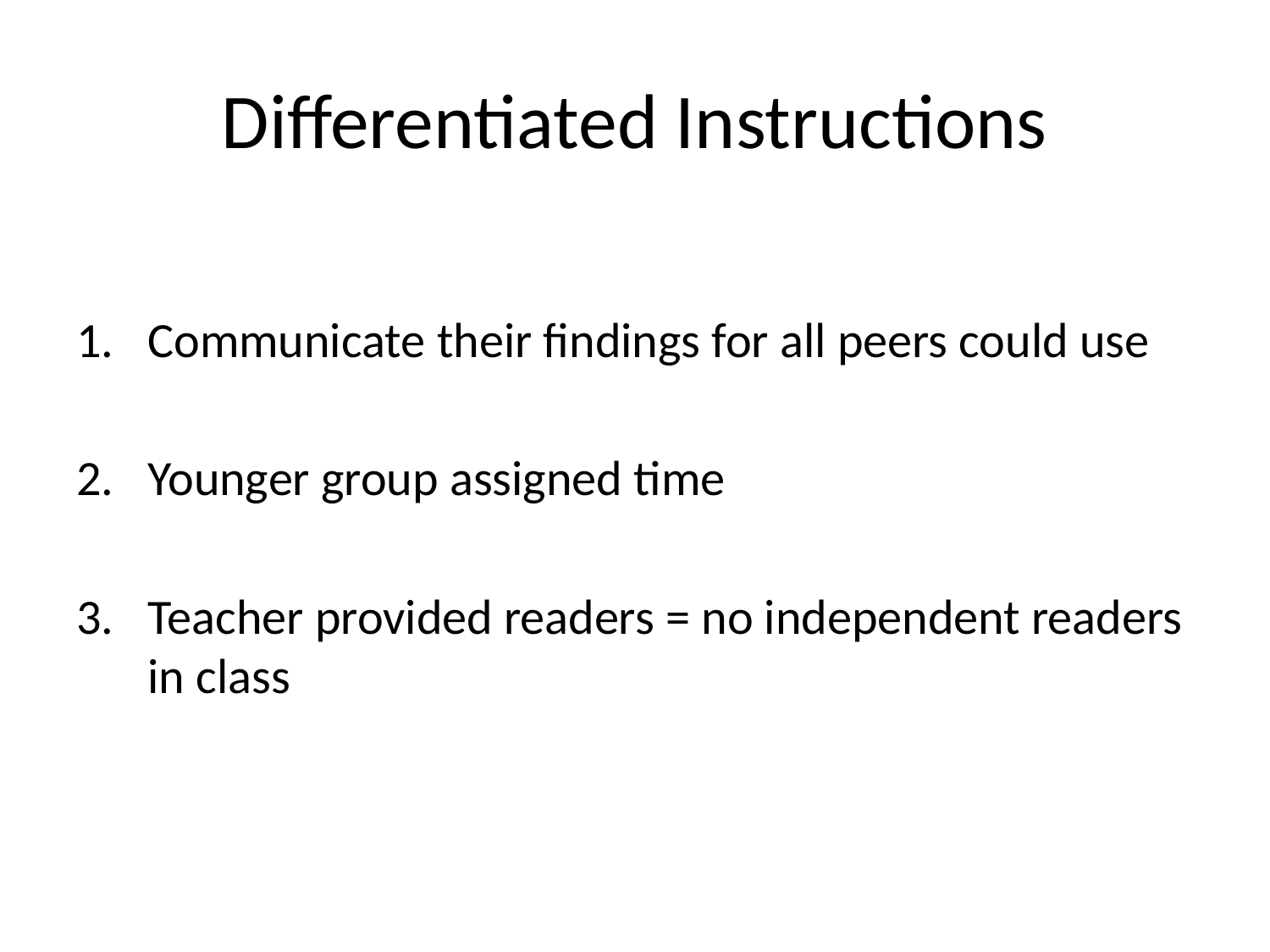

# Differentiated Instructions

Communicate their findings for all peers could use

Younger group assigned time

Teacher provided readers = no independent readers in class